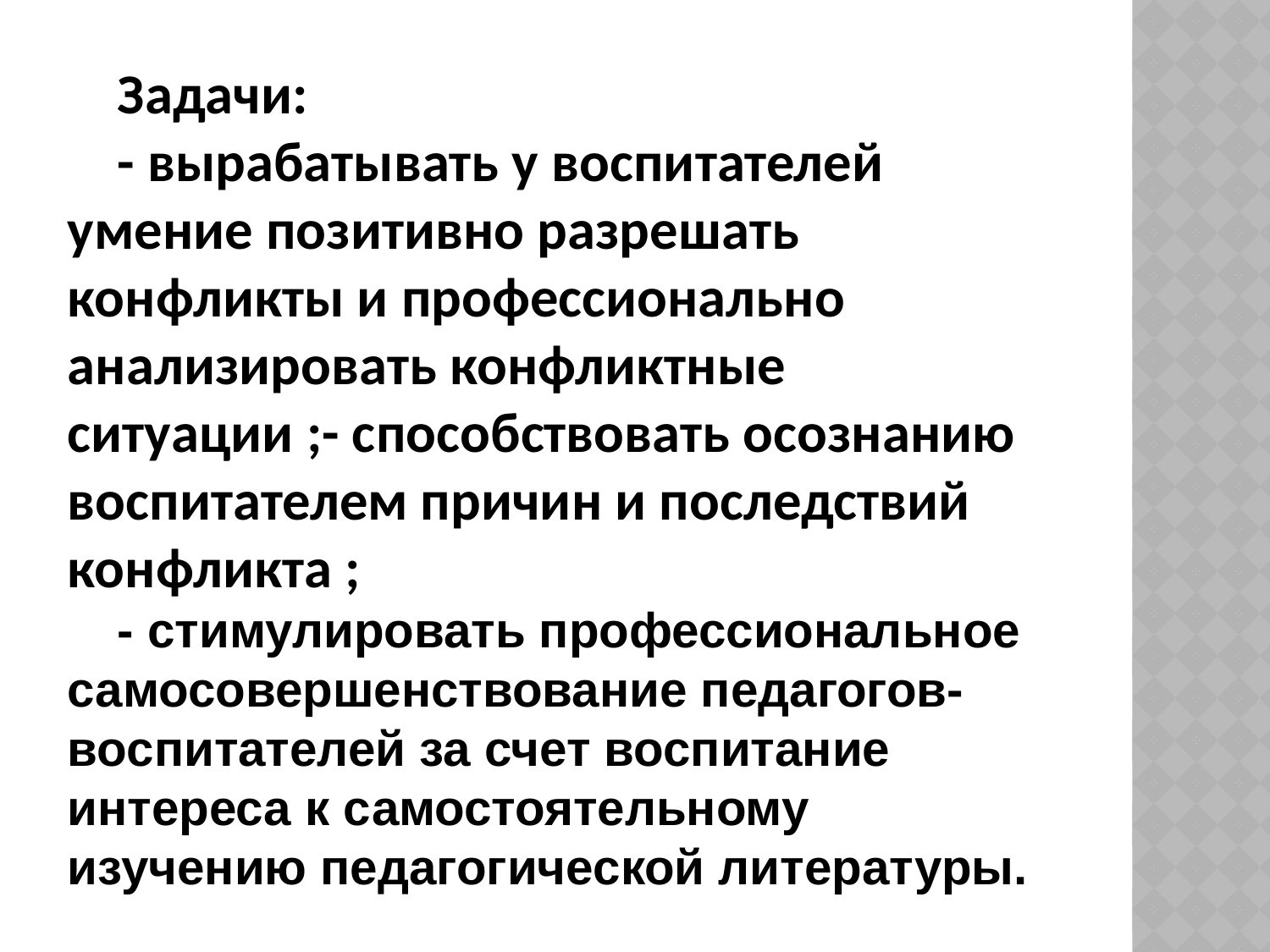

Задачи:
- вырабатывать у воспитателей умение позитивно разрешать конфликты и профессионально анализировать конфликтные ситуации ;- способствовать осознанию воспитателем причин и последствий конфликта ;
- стимулировать профессиональное самосовершенствование педагогов- воспитателей за счет воспитание интереса к самостоятельному изучению педагогической литературы.